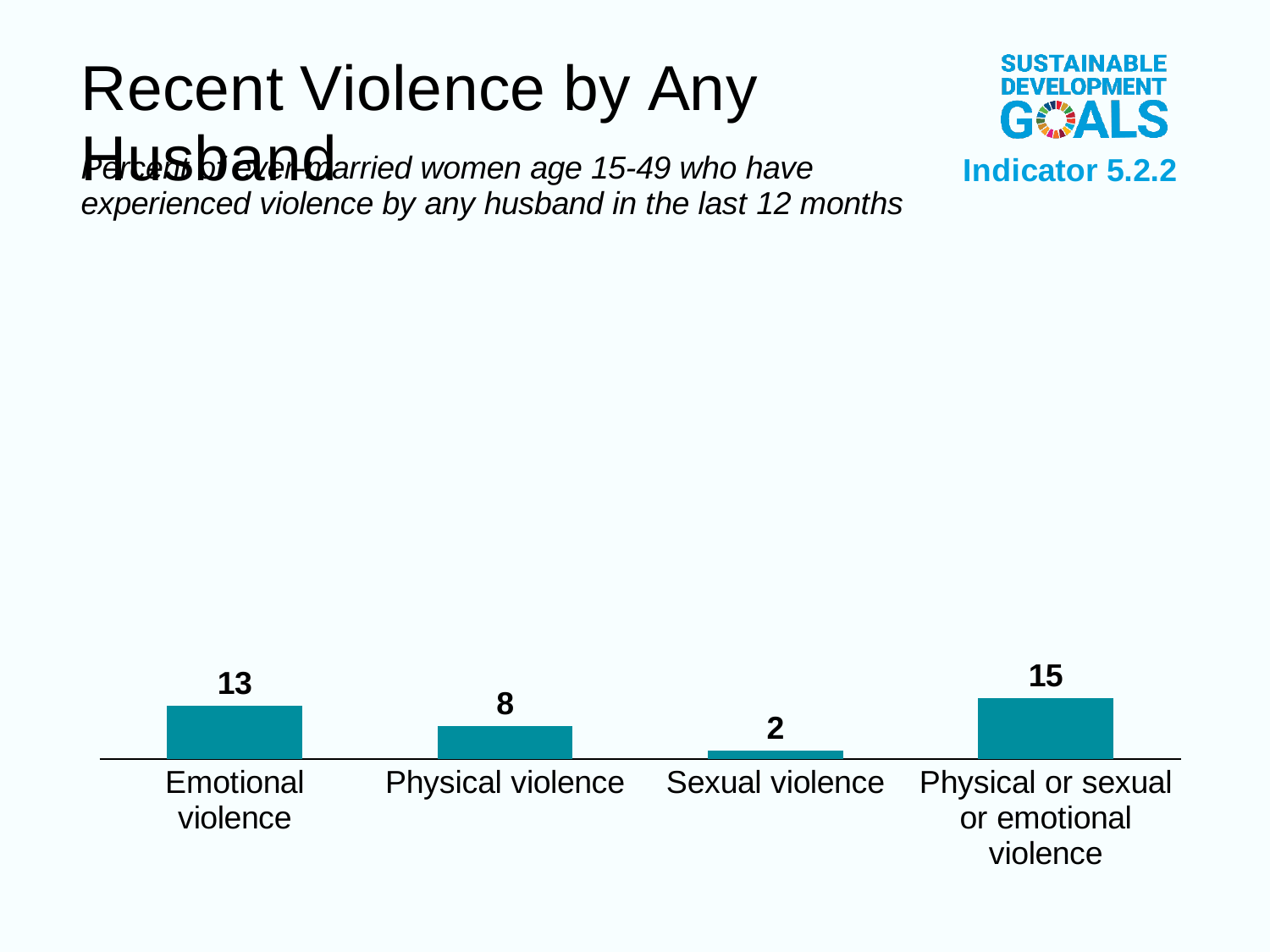

### Chart

| Category | Column1 |
|---|---|
| Emotional violence | 13.0 |
| Physical violence | 8.0 |
| Sexual violence | 2.0 |
| Physical or sexual or emotional violence | 15.0 |